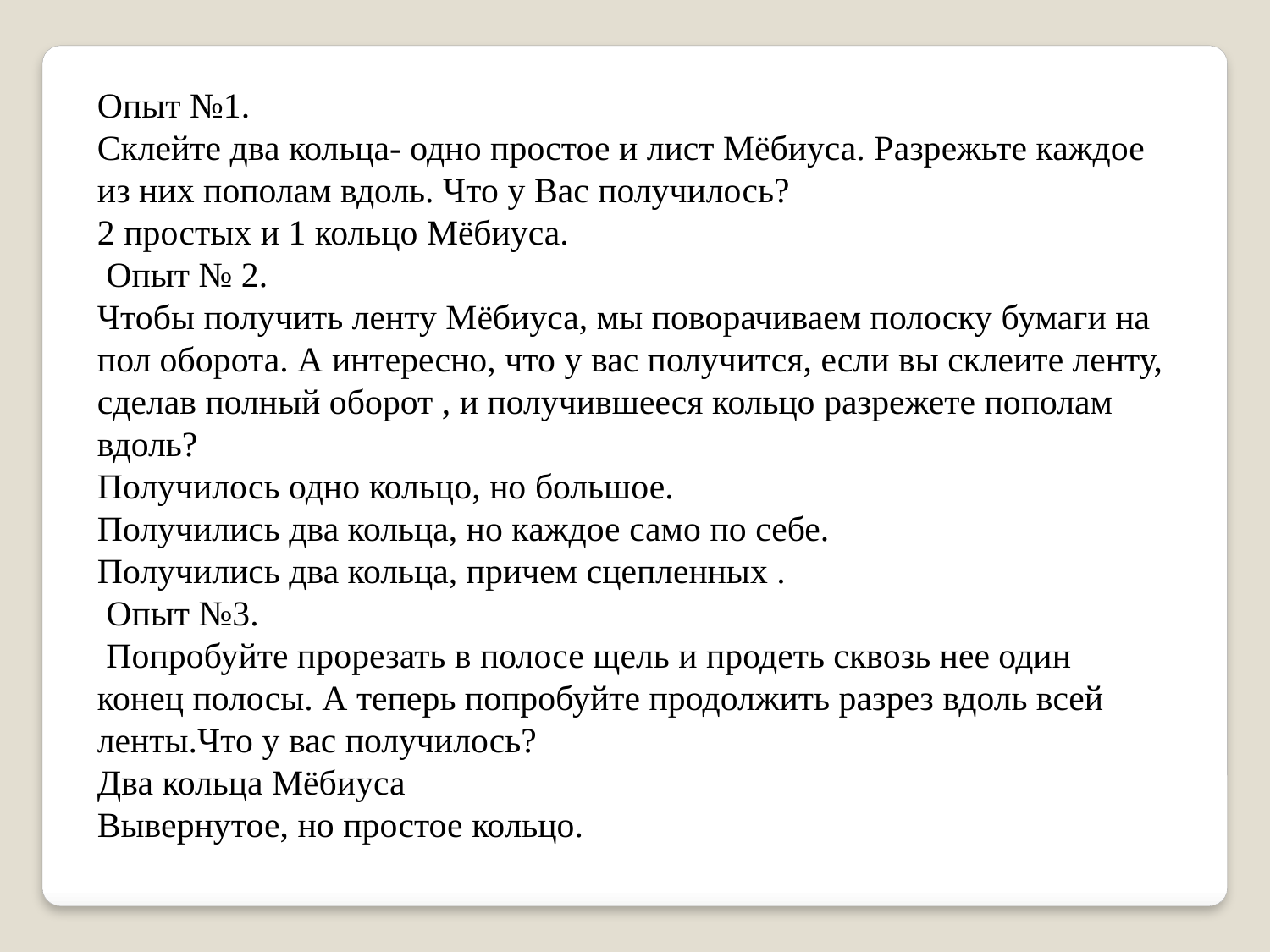

Опыт №1.
Склейте два кольца- одно простое и лист Мёбиуса. Разрежьте каждое из них пополам вдоль. Что у Вас получилось?
2 простых и 1 кольцо Мёбиуса.
 Опыт № 2.
Чтобы получить ленту Мёбиуса, мы поворачиваем полоску бумаги на пол оборота. А интересно, что у вас получится, если вы склеите ленту, сделав полный оборот , и получившееся кольцо разрежете пополам вдоль?
Получилось одно кольцо, но большое.
Получились два кольца, но каждое само по себе.
Получились два кольца, причем сцепленных .
 Опыт №3.
 Попробуйте прорезать в полосе щель и продеть сквозь нее один конец полосы. А теперь попробуйте продолжить разрез вдоль всей ленты.Что у вас получилось?
Два кольца Мёбиуса
Вывернутое, но простое кольцо.